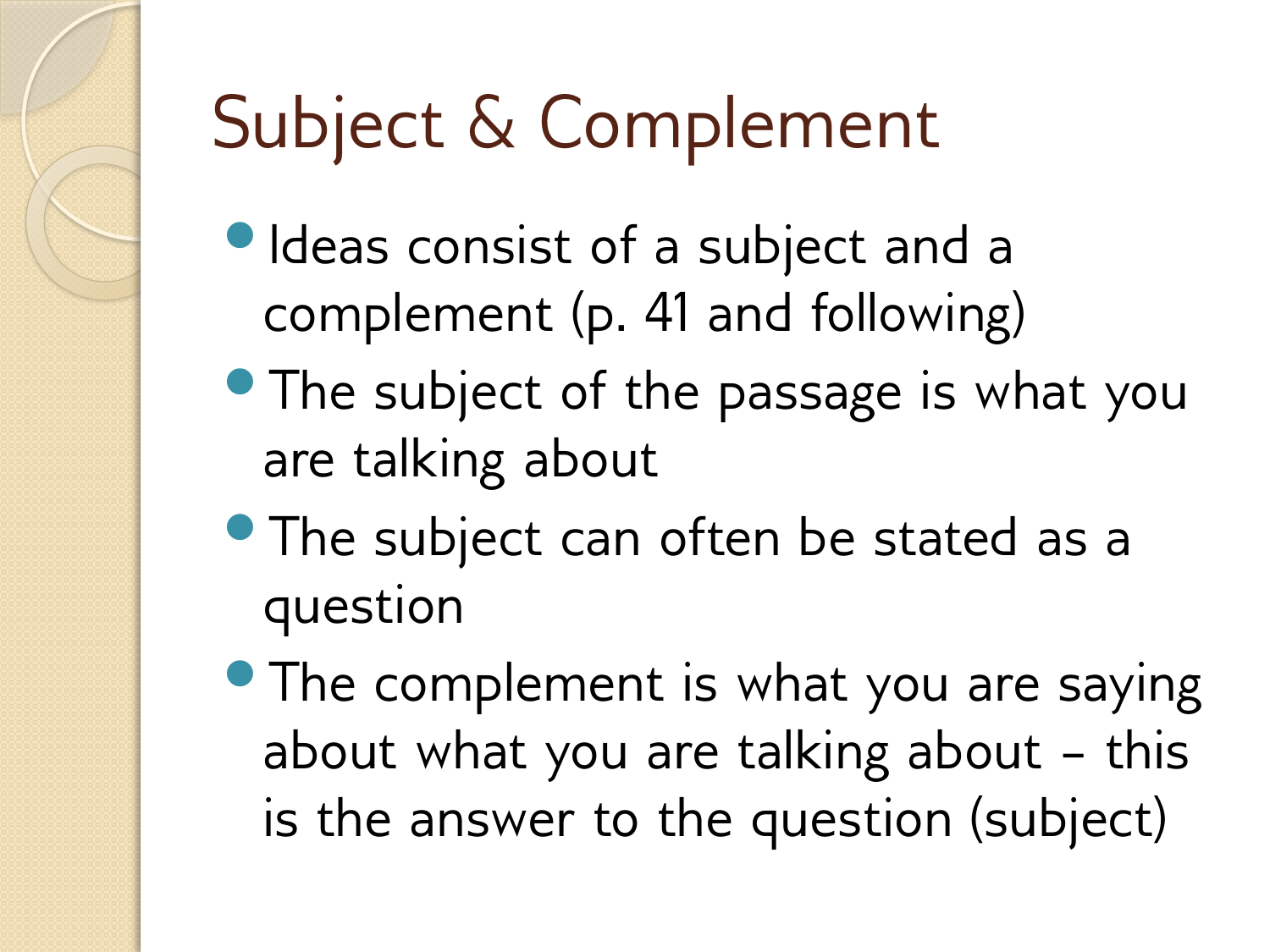

# Subject & Complement
Ideas consist of a subject and a complement (p. 41 and following)
The subject of the passage is what you are talking about
The subject can often be stated as a question
The complement is what you are saying about what you are talking about – this is the answer to the question (subject)